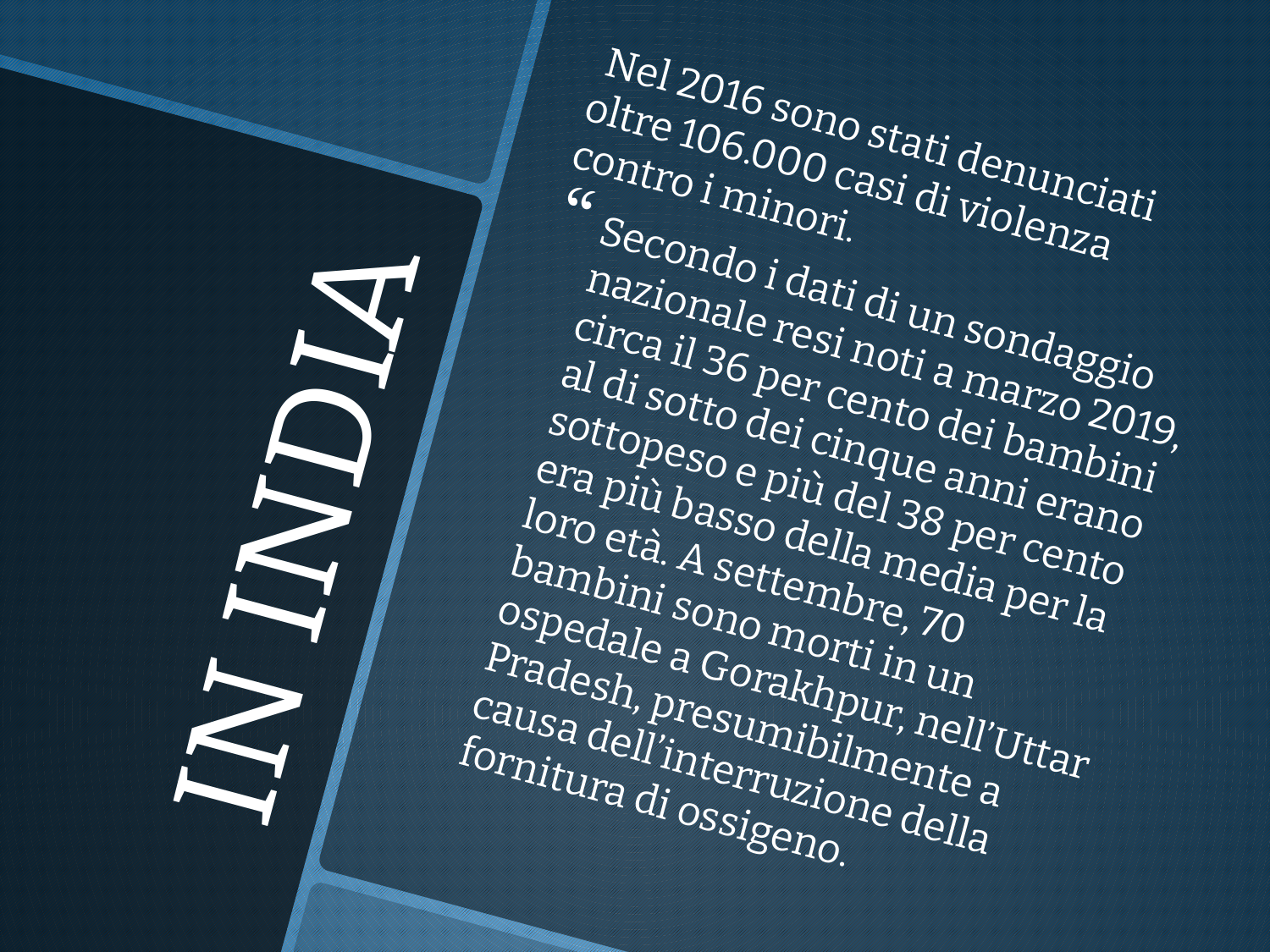

Nel 2016 sono stati denunciati oltre 106.000 casi di violenza contro i minori.
Secondo i dati di un sondaggio nazionale resi noti a marzo 2019, circa il 36 per cento dei bambini al di sotto dei cinque anni erano sottopeso e più del 38 per cento era più basso della media per la loro età. A settembre, 70 bambini sono morti in un ospedale a Gorakhpur, nell’Uttar Pradesh, presumibilmente a causa dell’interruzione della fornitura di ossigeno.
# IN INDIA